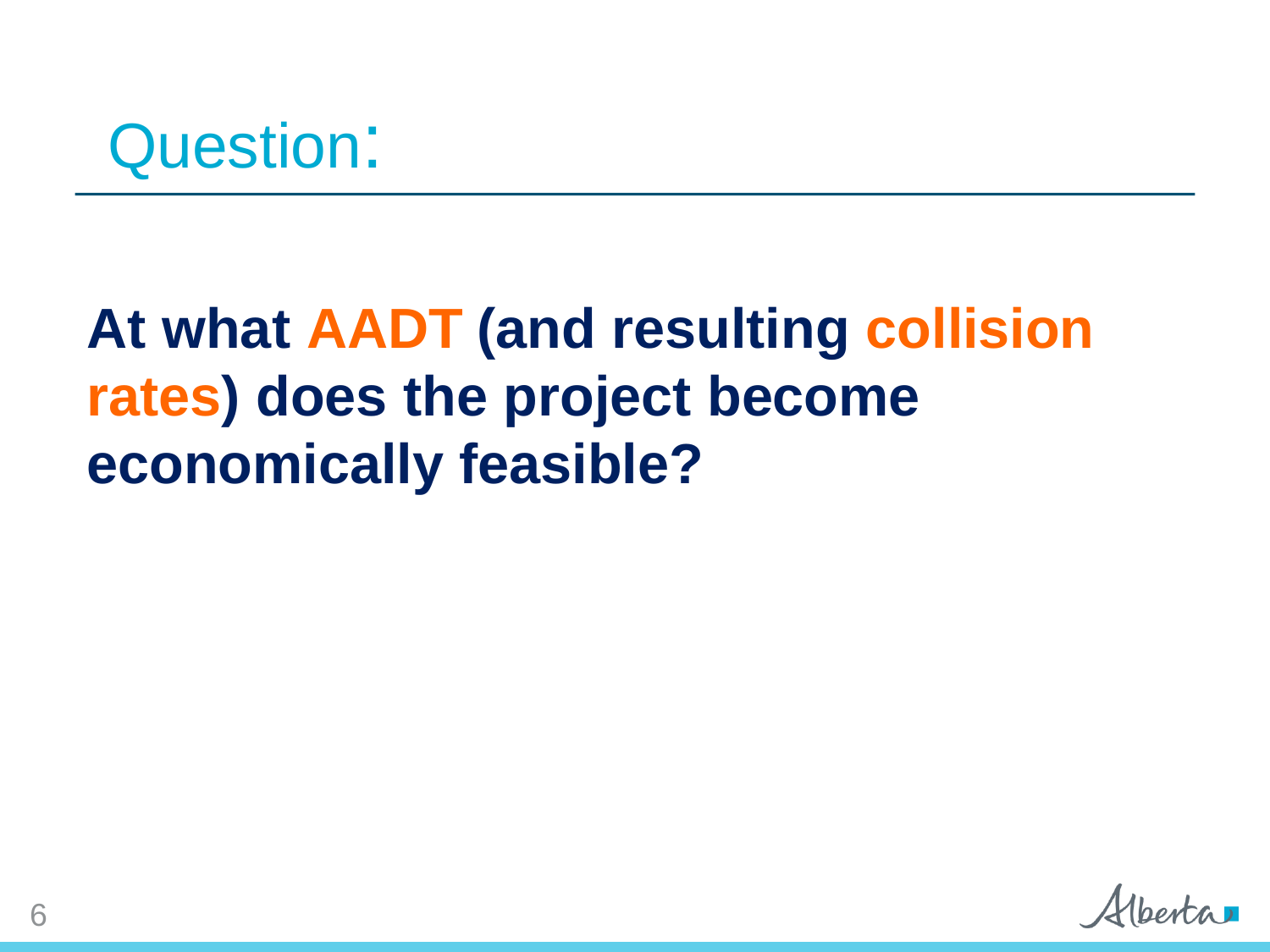

Question:
# At what AADT (and resulting collision rates) does the project become economically feasible?
6